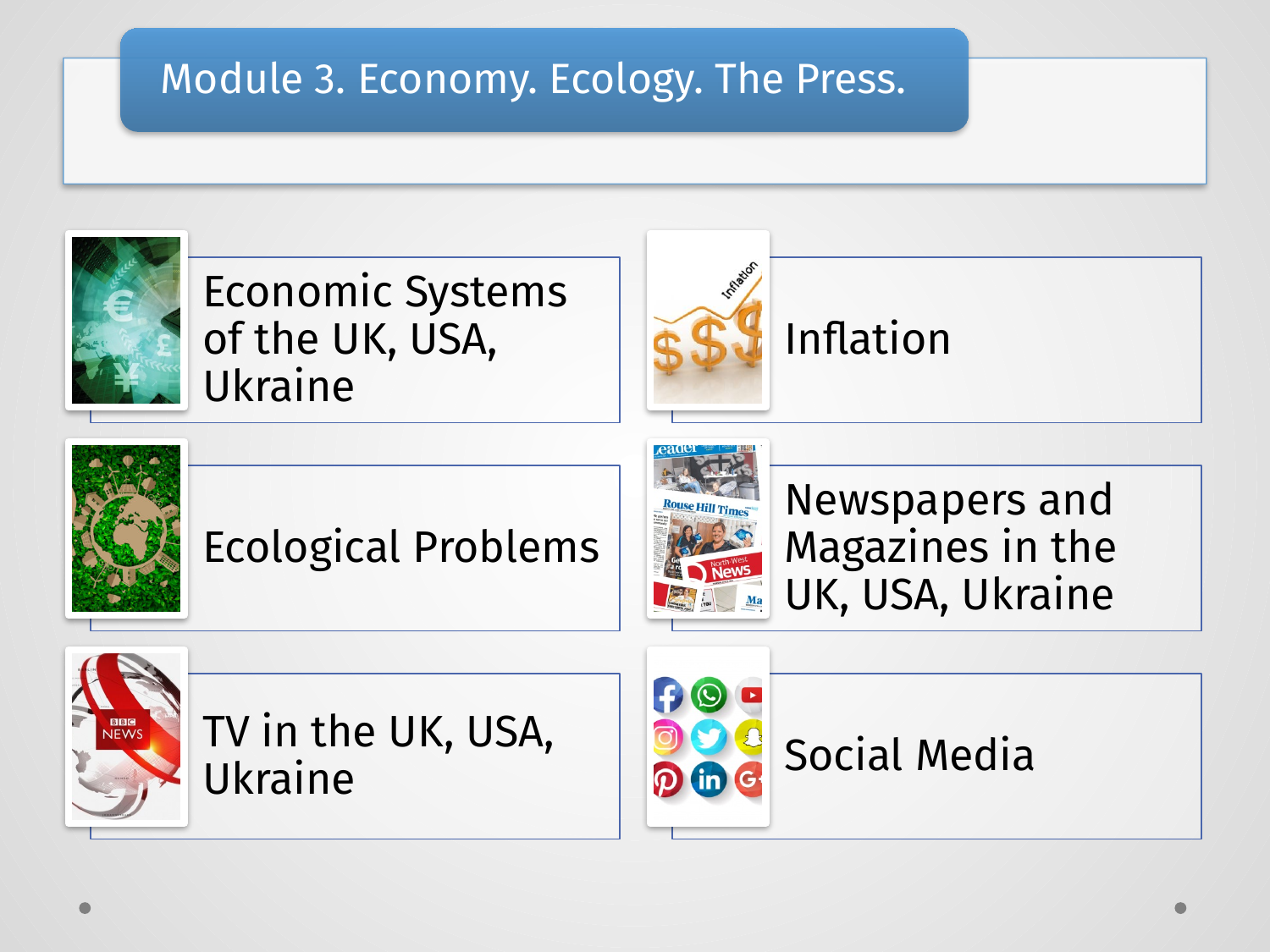

Module 3. Economy. Ecology. The Press.
Economic Systems of the UK, USA, Ukraine
Inflation
Ecological Problems
Newspapers and Magazines in the UK, USA, Ukraine
TV in the UK, USA, Ukraine
Social Media